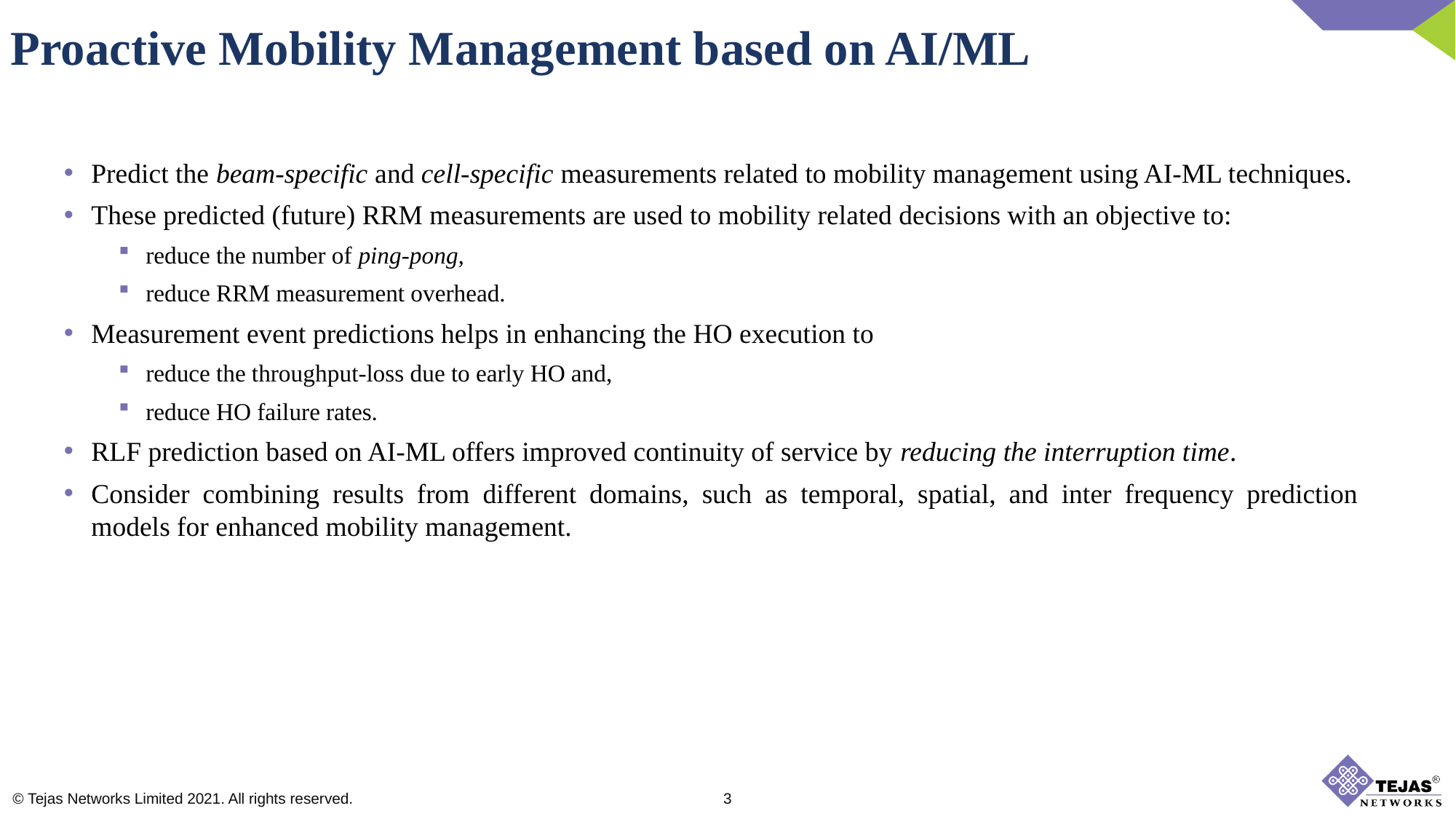

Proactive Mobility Management based on AI/ML

Predict the beam-specific and cell-specific measurements related to mobility management using AI-ML techniques.
These predicted (future) RRM measurements are used to mobility related decisions with an objective to:
reduce the number of ping-pong,
reduce RRM measurement overhead.
Measurement event predictions helps in enhancing the HO execution to
reduce the throughput-loss due to early HO and,
reduce HO failure rates.
RLF prediction based on AI-ML offers improved continuity of service by reducing the interruption time.
Consider combining results from different domains, such as temporal, spatial, and inter frequency prediction models for enhanced mobility management.